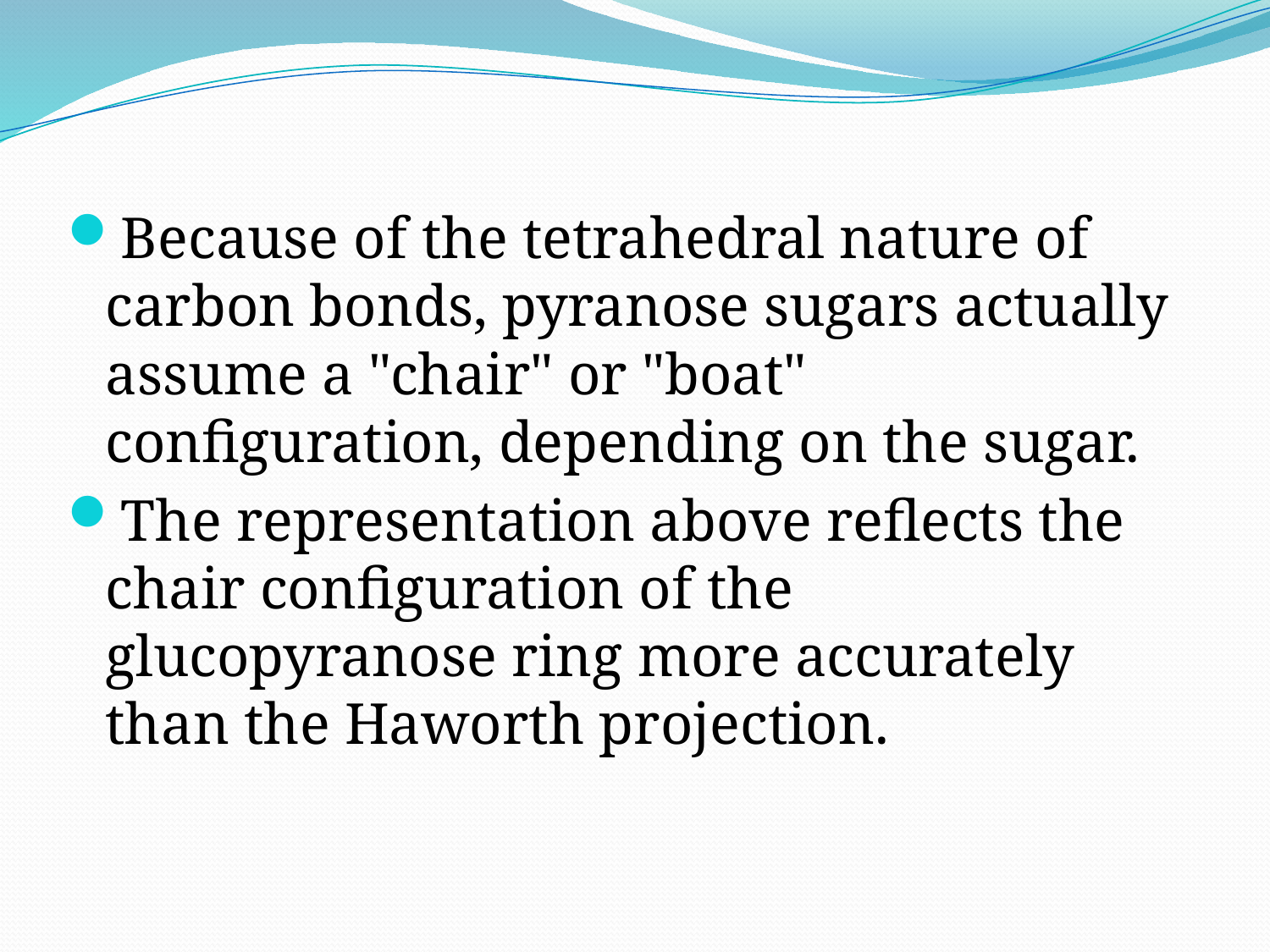

Because of the tetrahedral nature of carbon bonds, pyranose sugars actually assume a "chair" or "boat" configuration, depending on the sugar.
The representation above reflects the chair configuration of the glucopyranose ring more accurately than the Haworth projection.